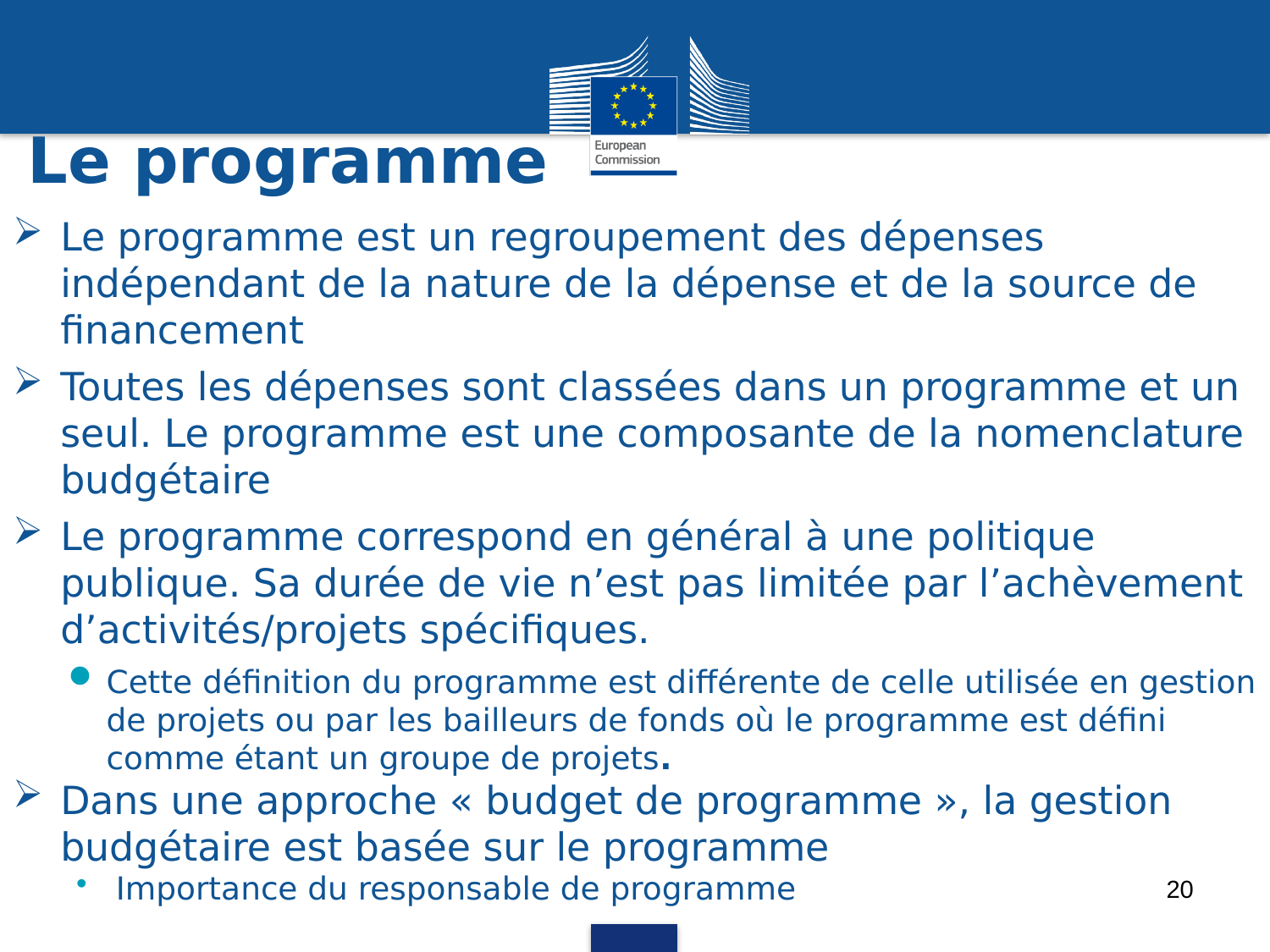

# Le programme
Le programme est un regroupement des dépenses indépendant de la nature de la dépense et de la source de financement
Toutes les dépenses sont classées dans un programme et un seul. Le programme est une composante de la nomenclature budgétaire
Le programme correspond en général à une politique publique. Sa durée de vie n’est pas limitée par l’achèvement d’activités/projets spécifiques.
Cette définition du programme est différente de celle utilisée en gestion de projets ou par les bailleurs de fonds où le programme est défini comme étant un groupe de projets.
Dans une approche « budget de programme », la gestion budgétaire est basée sur le programme
Importance du responsable de programme

20